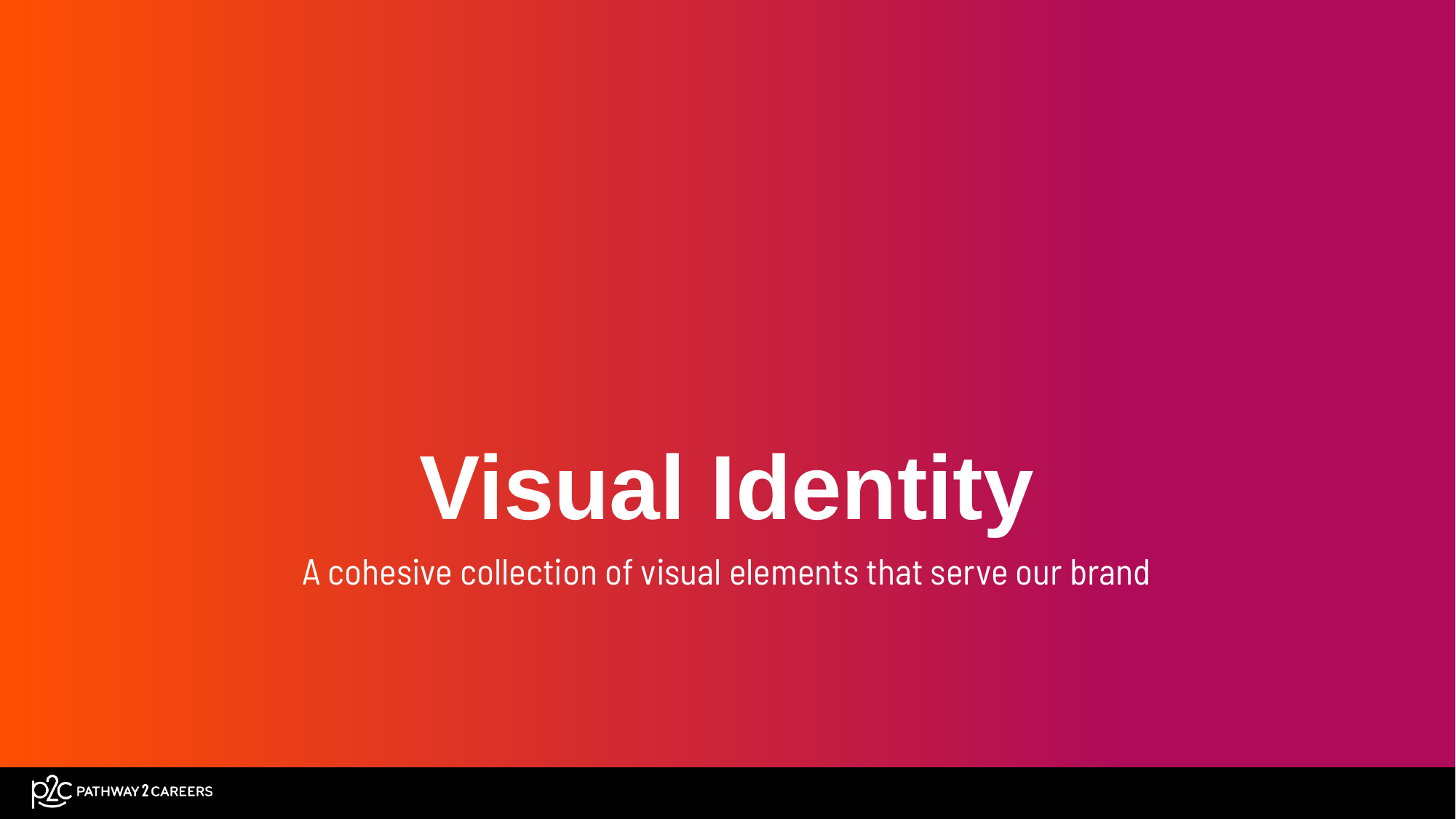

# Visual Identity
A cohesive collection of visual elements that serve our brand